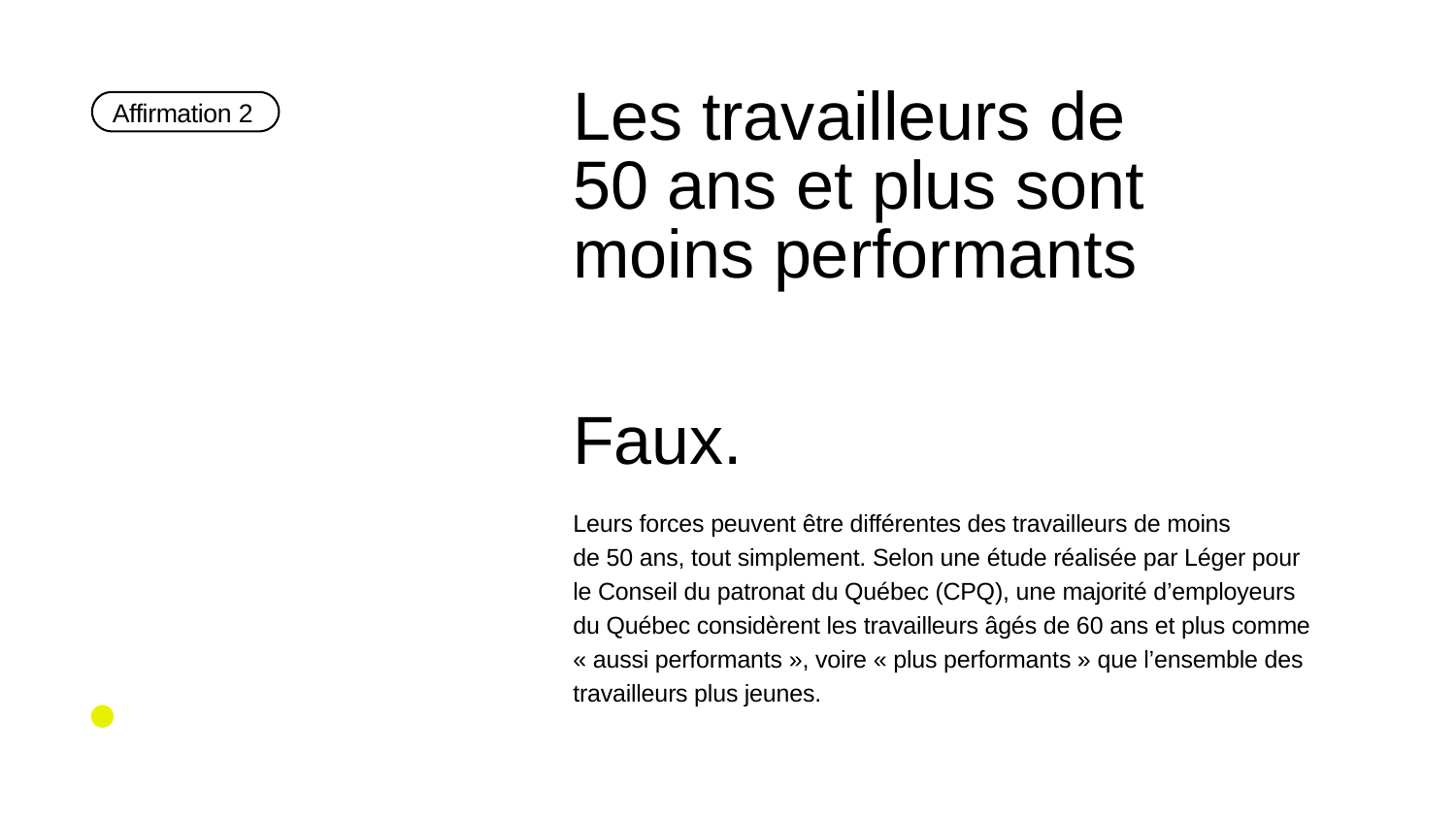

Les travailleurs de
50 ans et plus sont
moins performants

Affirmation 2
Faux.
Leurs forces peuvent être différentes des travailleurs de moins
de 50 ans, tout simplement. Selon une étude réalisée par Léger pour
le Conseil du patronat du Québec (CPQ), une majorité d’employeurs
du Québec considèrent les travailleurs âgés de 60 ans et plus comme
« aussi performants », voire « plus performants » que l’ensemble des travailleurs plus jeunes.